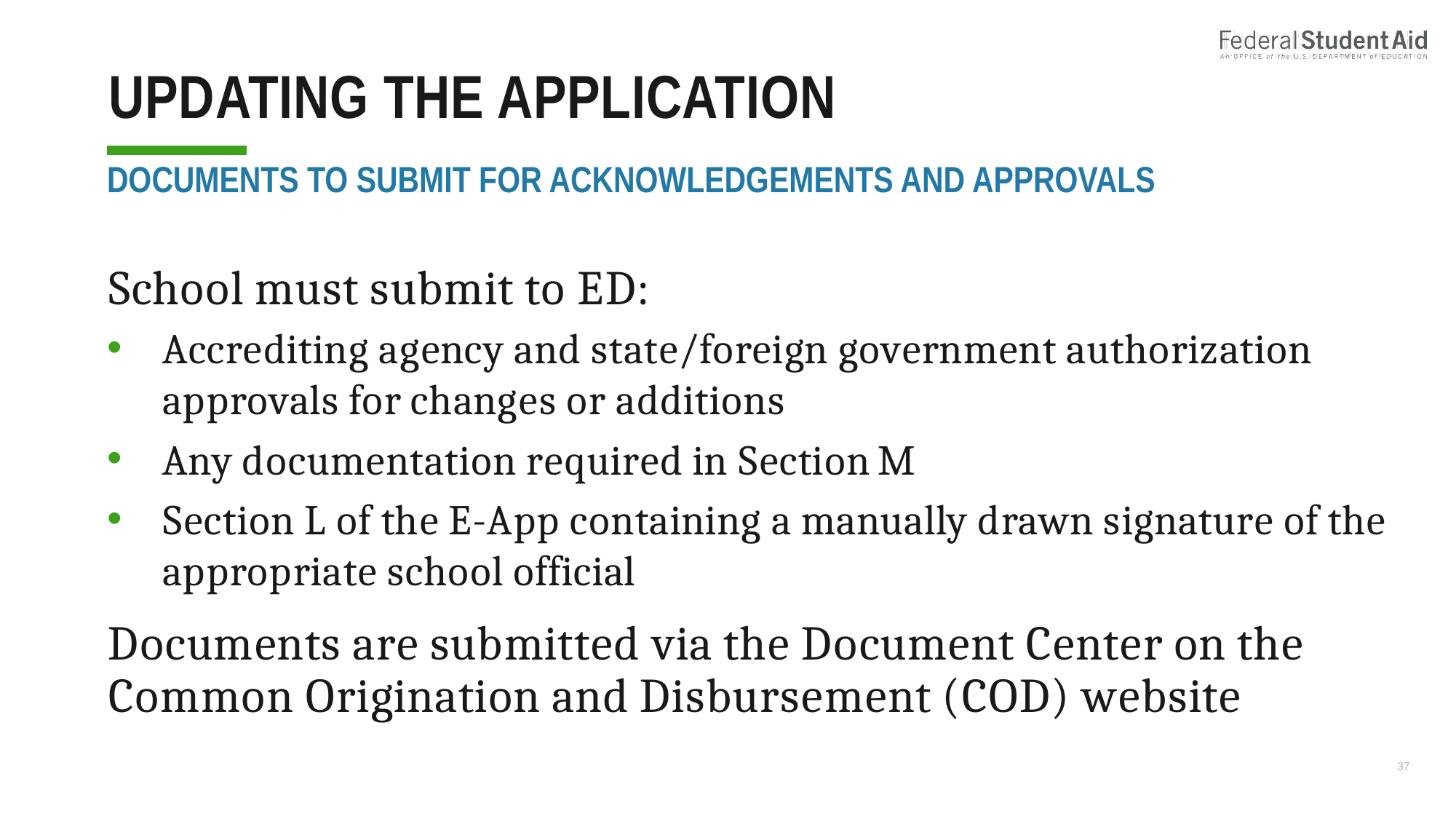

# Updating the application
Documents to Submit for Acknowledgements and Approvals
School must submit to ED:
Accrediting agency and state/foreign government authorization approvals for changes or additions
Any documentation required in Section M
Section L of the E-App containing a manually drawn signature of the appropriate school official
Documents are submitted via the Document Center on the Common Origination and Disbursement (COD) website

37